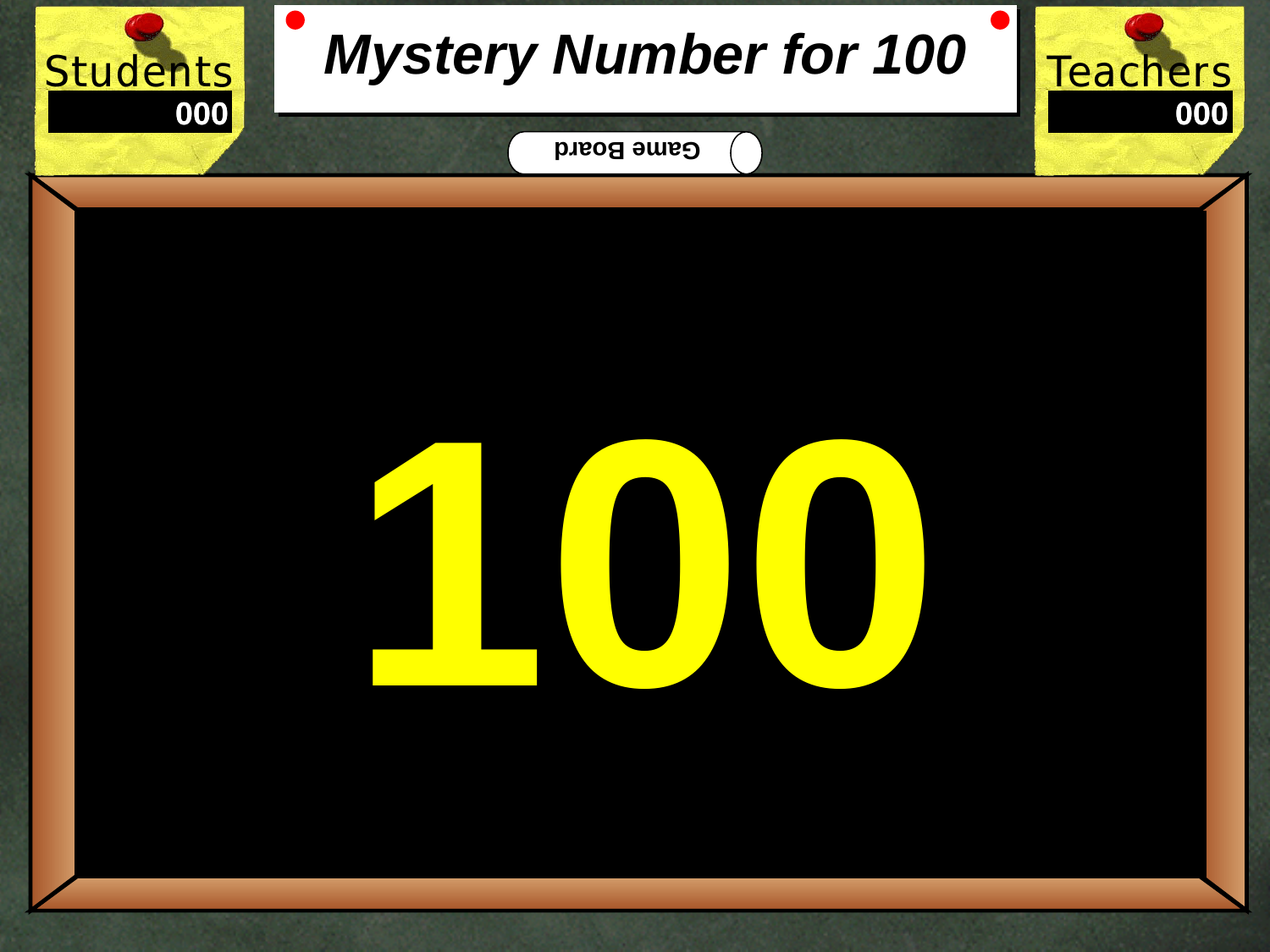

# Mystery Number for 100
100
I have 6 tens and 3 ones.
What number am I?